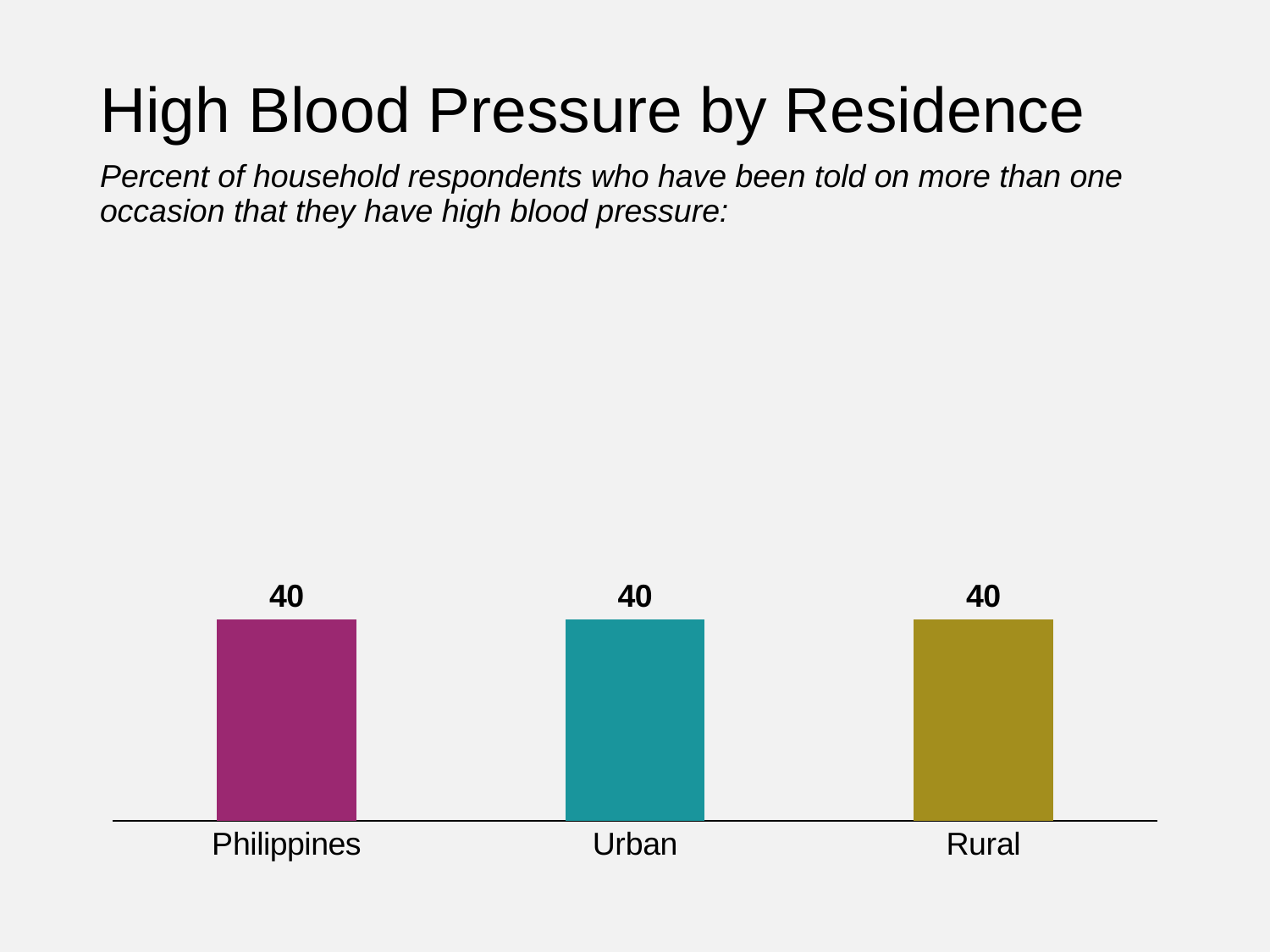

# High Blood Pressure by Residence
Percent of household respondents who have been told on more than one occasion that they have high blood pressure:

### Chart

| Category | Heard of cancer |
|---|---|
| Philippines | 40.0 |
| Urban | 40.0 |
| Rural | 40.0 |